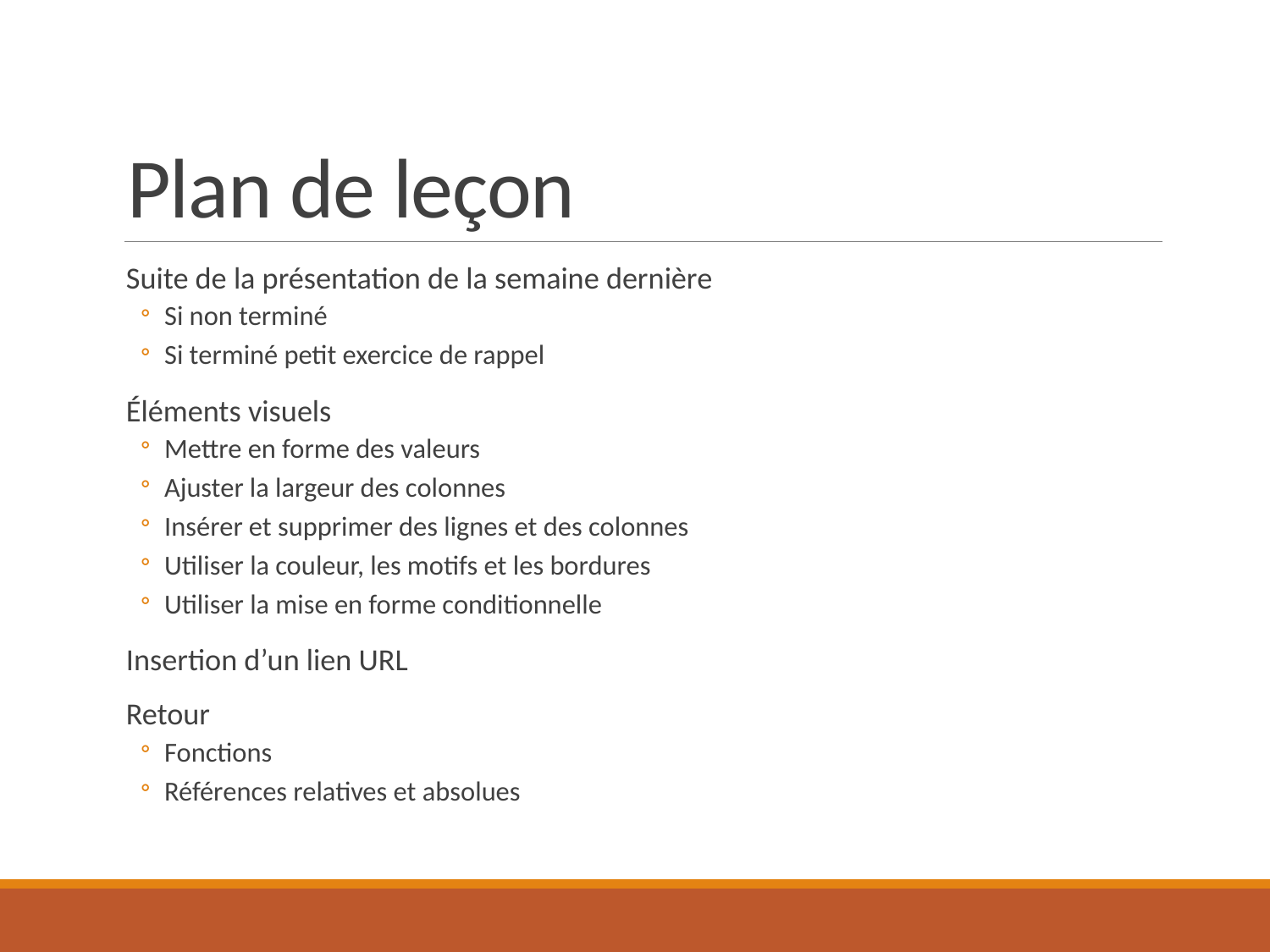

# Plan de leçon
Suite de la présentation de la semaine dernière
Si non terminé
Si terminé petit exercice de rappel
Éléments visuels
Mettre en forme des valeurs
Ajuster la largeur des colonnes
Insérer et supprimer des lignes et des colonnes
Utiliser la couleur, les motifs et les bordures
Utiliser la mise en forme conditionnelle
Insertion d’un lien URL
Retour
Fonctions
Références relatives et absolues